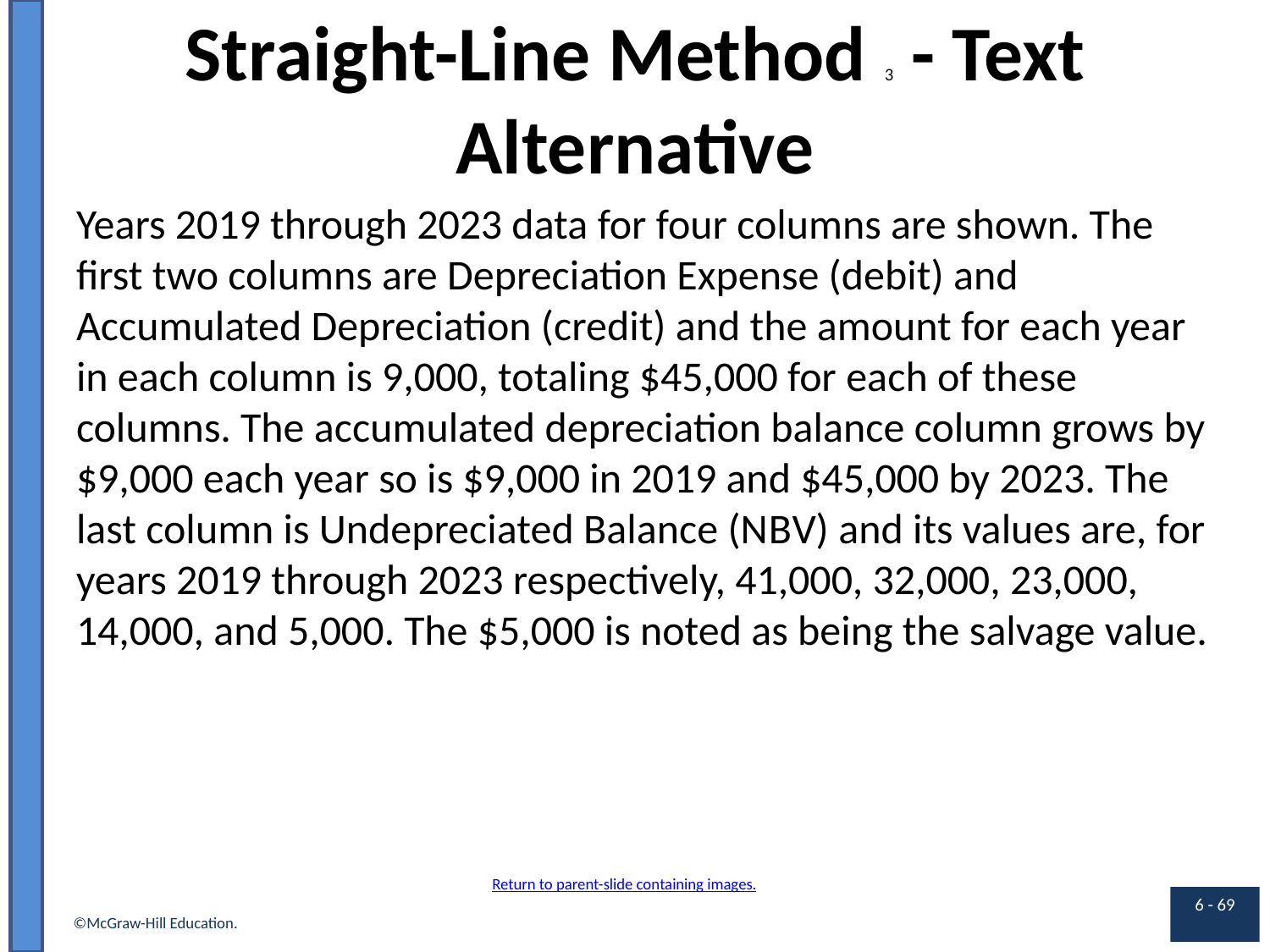

# Straight-Line Method 3 - Text Alternative
Years 2019 through 2023 data for four columns are shown. The first two columns are Depreciation Expense (debit) and Accumulated Depreciation (credit) and the amount for each year in each column is 9,000, totaling $45,000 for each of these columns. The accumulated depreciation balance column grows by $9,000 each year so is $9,000 in 2019 and $45,000 by 2023. The last column is Undepreciated Balance (N B V) and its values are, for years 2019 through 2023 respectively, 41,000, 32,000, 23,000, 14,000, and 5,000. The $5,000 is noted as being the salvage value.
Return to parent-slide containing images.